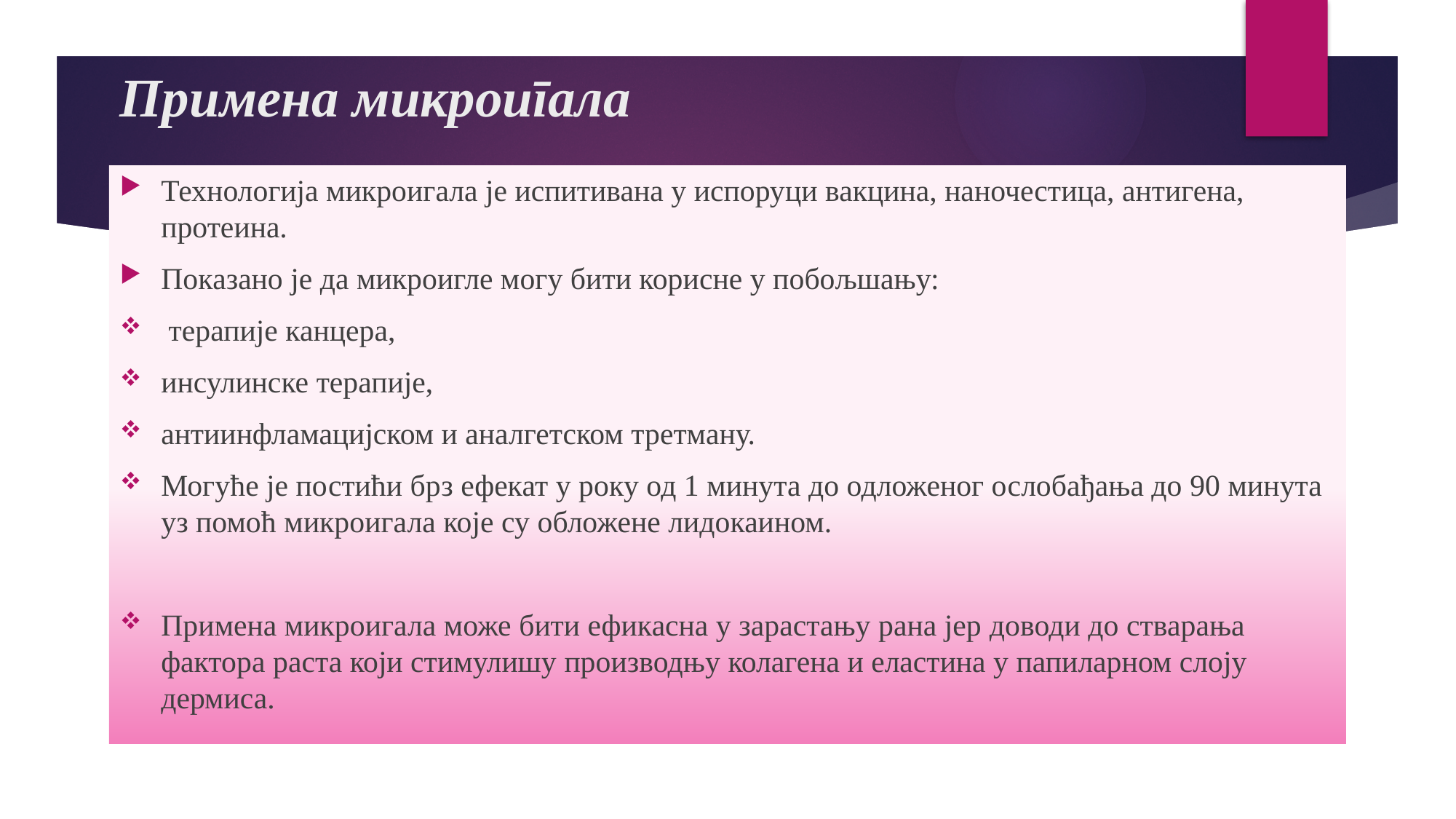

# Примена микроигала
Технологија микроигала је испитивана у испоруци вакцина, наночестица, антигена, протеина.
Показано је да микроигле могу бити корисне у побољшању:
 терапије канцера,
инсулинске терапије,
антиинфламацијском и аналгетском третману.
Могуће је постићи брз ефекат у року од 1 минута до одложеног ослобађања до 90 минута уз помоћ микроигала које су обложене лидокаином.

Примена микроигала може бити ефикасна у зарастању рана јер доводи до стварања фактора раста који стимулишу производњу колагена и еластина у папиларном слоју дермиса.